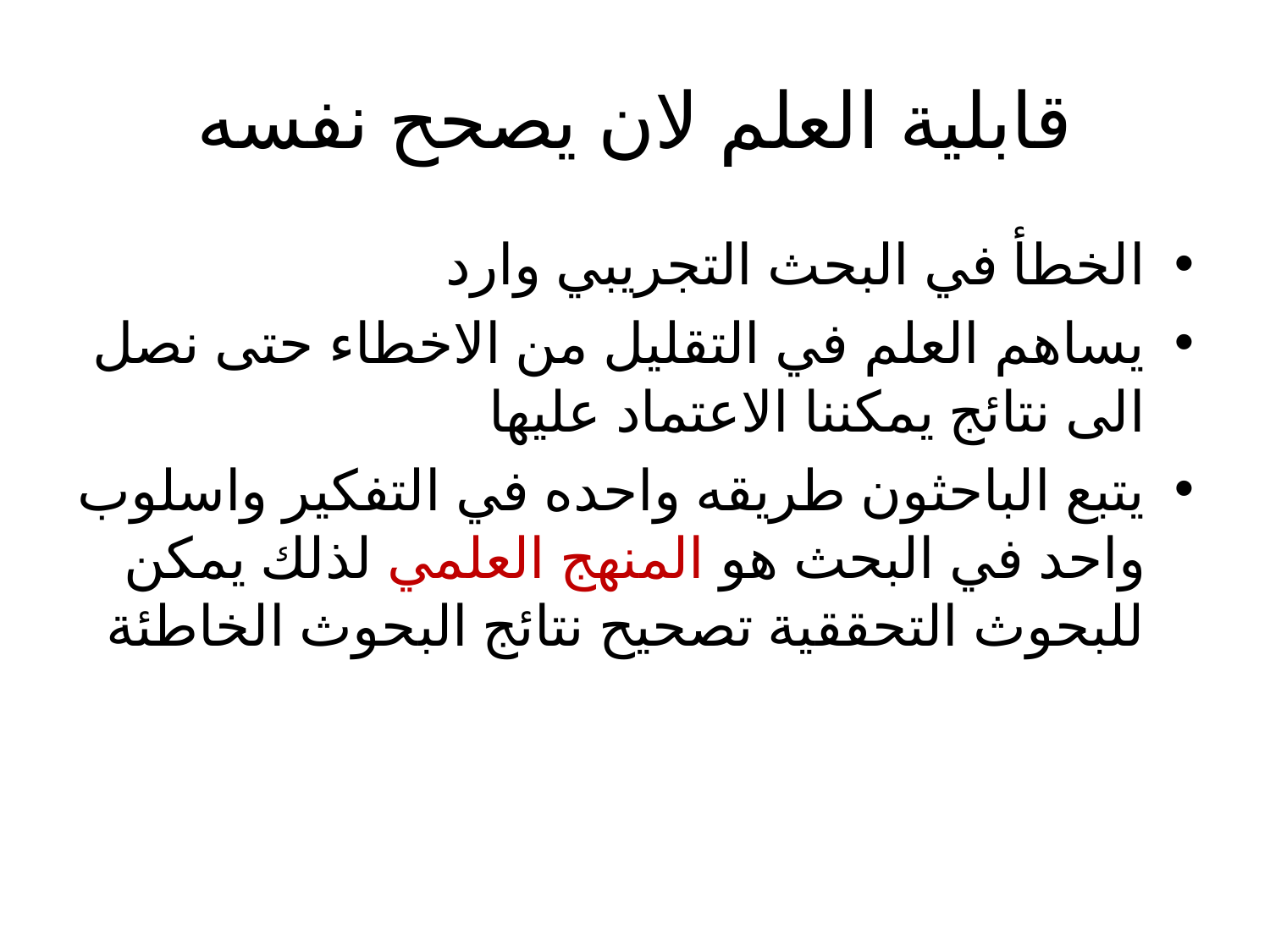

# قابلية العلم لان يصحح نفسه
الخطأ في البحث التجريبي وارد
يساهم العلم في التقليل من الاخطاء حتى نصل الى نتائج يمكننا الاعتماد عليها
يتبع الباحثون طريقه واحده في التفكير واسلوب واحد في البحث هو المنهج العلمي لذلك يمكن للبحوث التحققية تصحيح نتائج البحوث الخاطئة